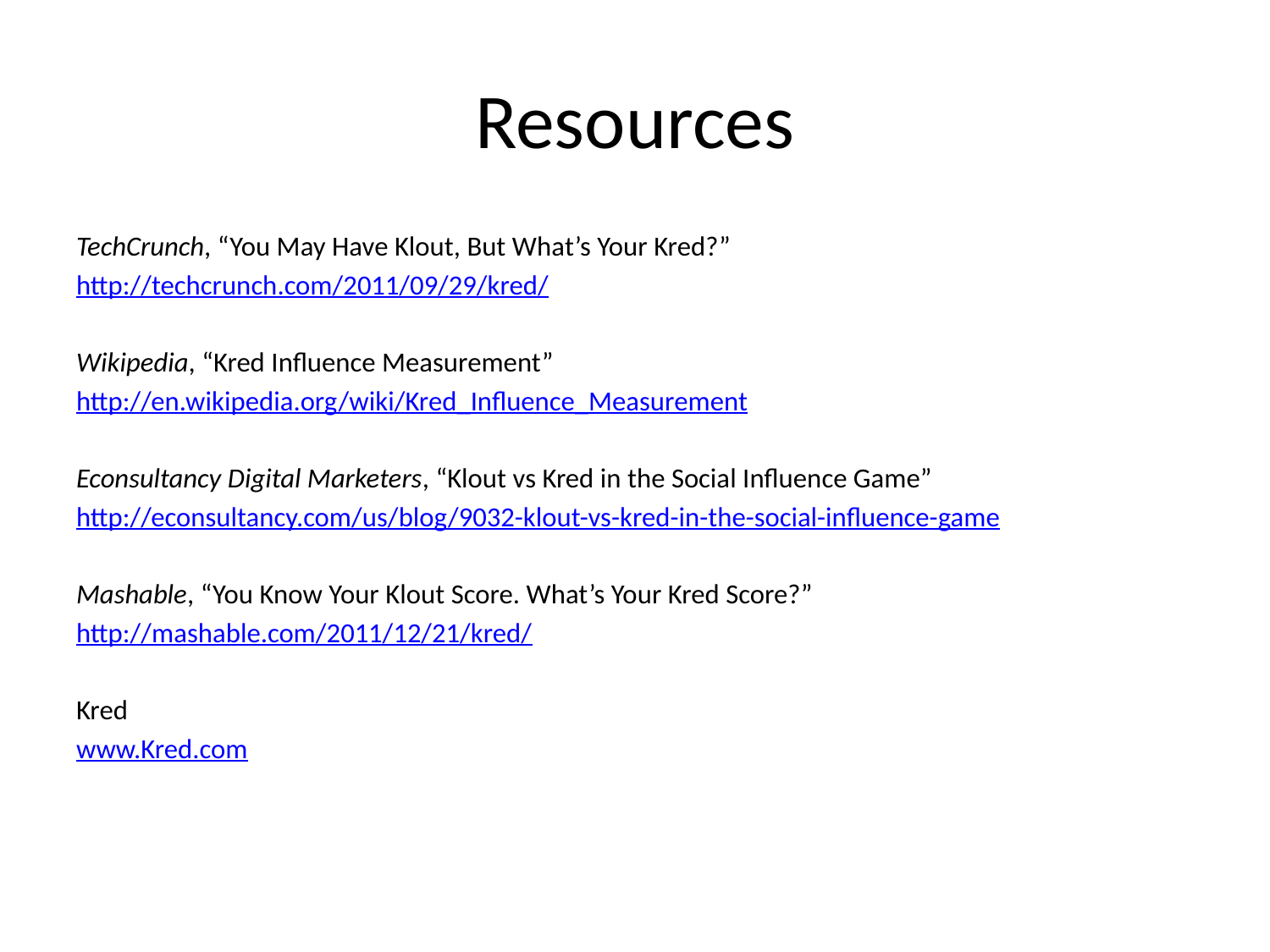

# Resources
TechCrunch, “You May Have Klout, But What’s Your Kred?”
http://techcrunch.com/2011/09/29/kred/

Wikipedia, “Kred Influence Measurement”
http://en.wikipedia.org/wiki/Kred_Influence_Measurement

Econsultancy Digital Marketers, “Klout vs Kred in the Social Influence Game”
http://econsultancy.com/us/blog/9032-klout-vs-kred-in-the-social-influence-game

Mashable, “You Know Your Klout Score. What’s Your Kred Score?”
http://mashable.com/2011/12/21/kred/

Kred
www.Kred.com